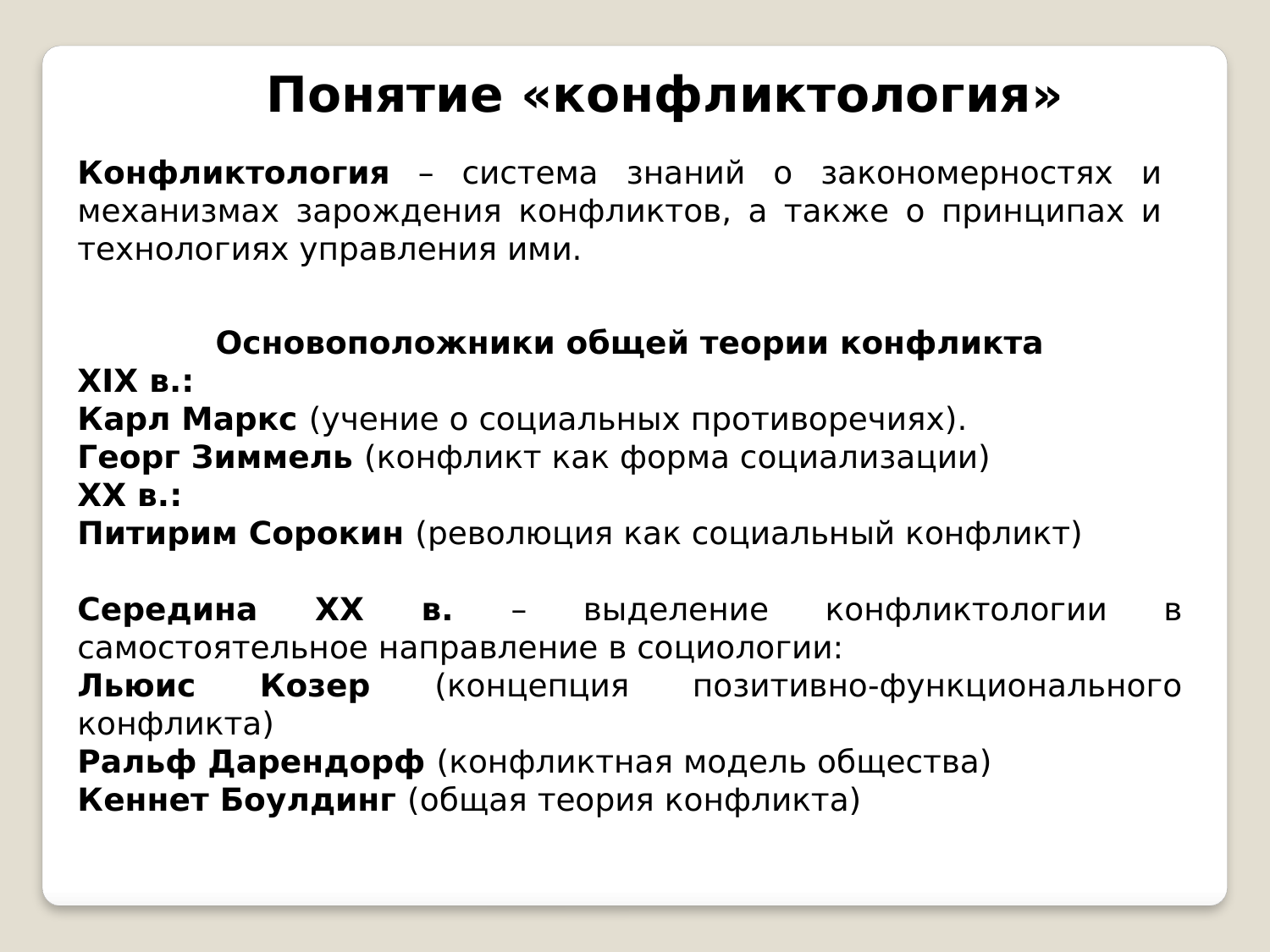

Понятие «конфликтология»
Конфликтология – система знаний о закономерностях и механизмах зарождения конфликтов, а также о принципах и технологиях управления ими.
Основоположники общей теории конфликта
XIX в.:
Карл Маркс (учение о социальных противоречиях).
Георг Зиммель (конфликт как форма социализации)
XX в.:
Питирим Сорокин (революция как социальный конфликт)

Середина XX в. – выделение конфликтологии в самостоятельное направление в социологии:
Льюис Козер (концепция позитивно-функционального конфликта)
Ральф Дарендорф (конфликтная модель общества)
Кеннет Боулдинг (общая теория конфликта)